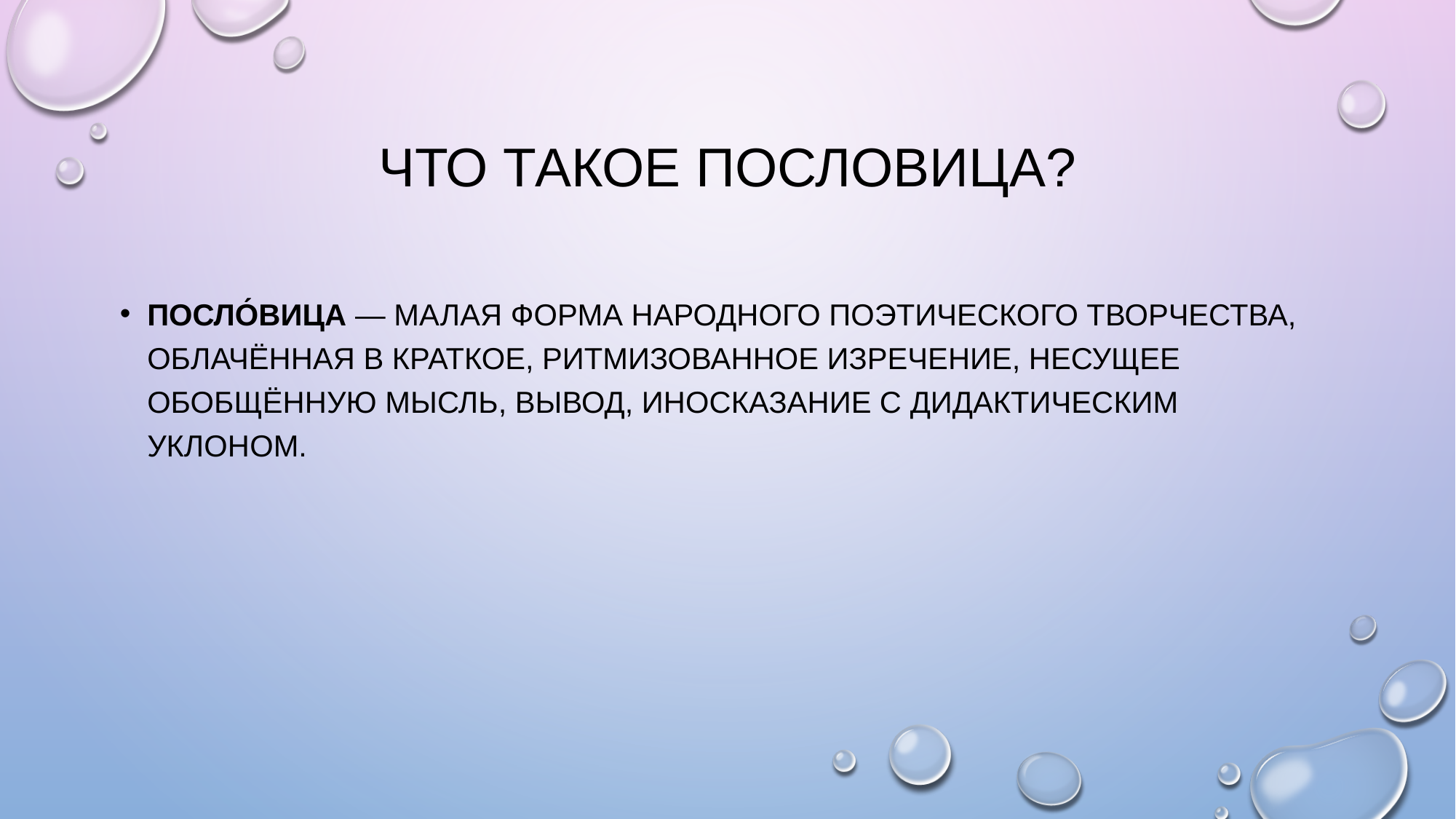

# Что такое пословица?
Посло́вица — малая форма народного поэтического творчества, облачённая в краткое, ритмизованное изречение, несущее обобщённую мысль, вывод, иносказание с дидактическим уклоном.